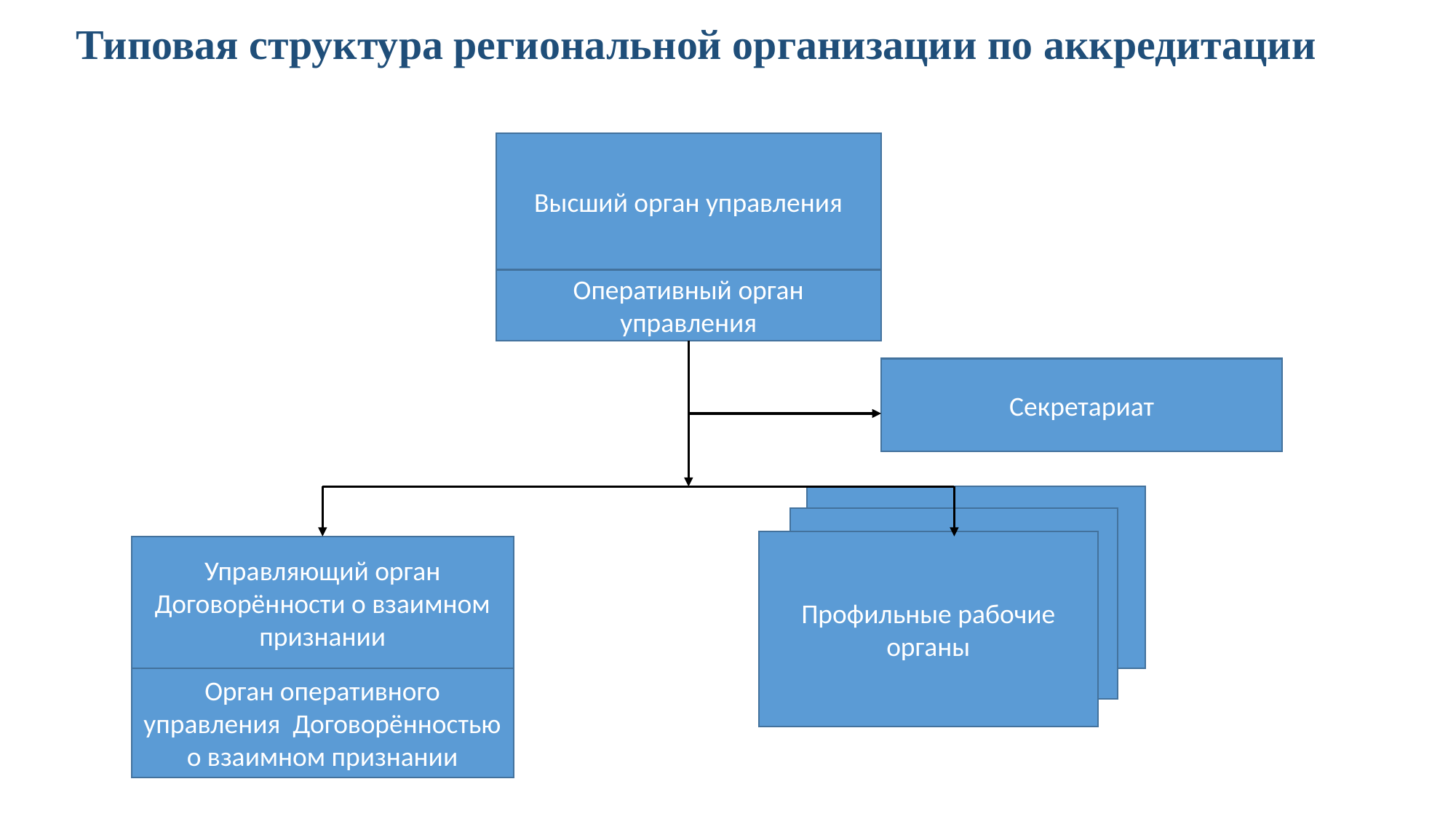

# Типовая структура региональной организации по аккредитации
|  |
| --- |
Высший орган управления
Оперативный орган управления
Секретариат

Профильные рабочие органы
Управляющий орган Договорённости о взаимном признании
Орган оперативного управления  Договорённостью о взаимном признании